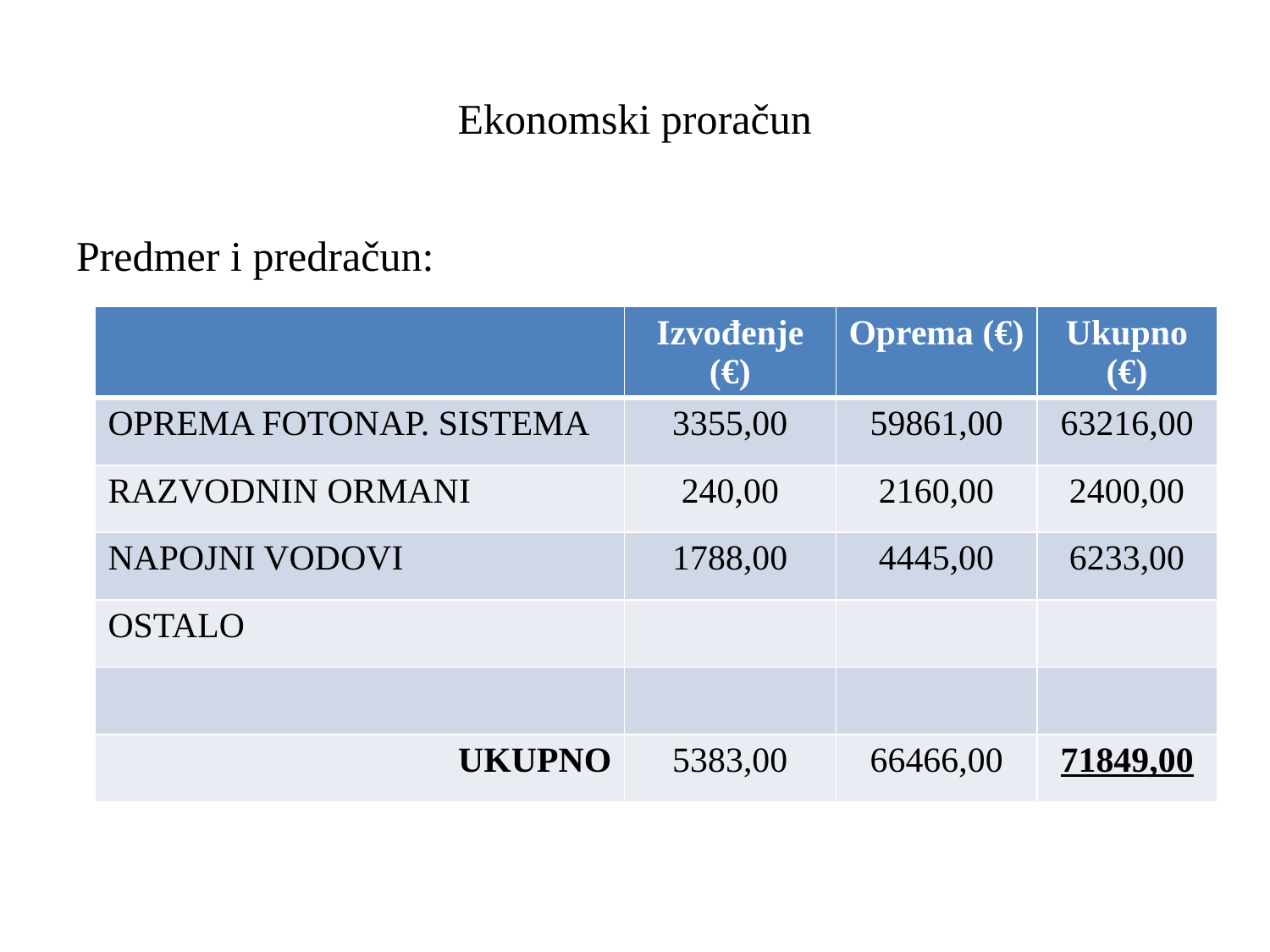

# Ekonomski proračun
Predmer i predračun:

|  | Izvođenje (€) | Oprema (€) | Ukupno (€) |
| --- | --- | --- | --- |
| OPREMA FOTONAP. SISTEMA | 3355,00 | 59861,00 | 63216,00 |
| RAZVODNIN ORMANI | 240,00 | 2160,00 | 2400,00 |
| NAPOJNI VODOVI | 1788,00 | 4445,00 | 6233,00 |
| OSTALO |  |  |  |
|  |  |  |  |
| UKUPNO | 5383,00 | 66466,00 | 71849,00 |